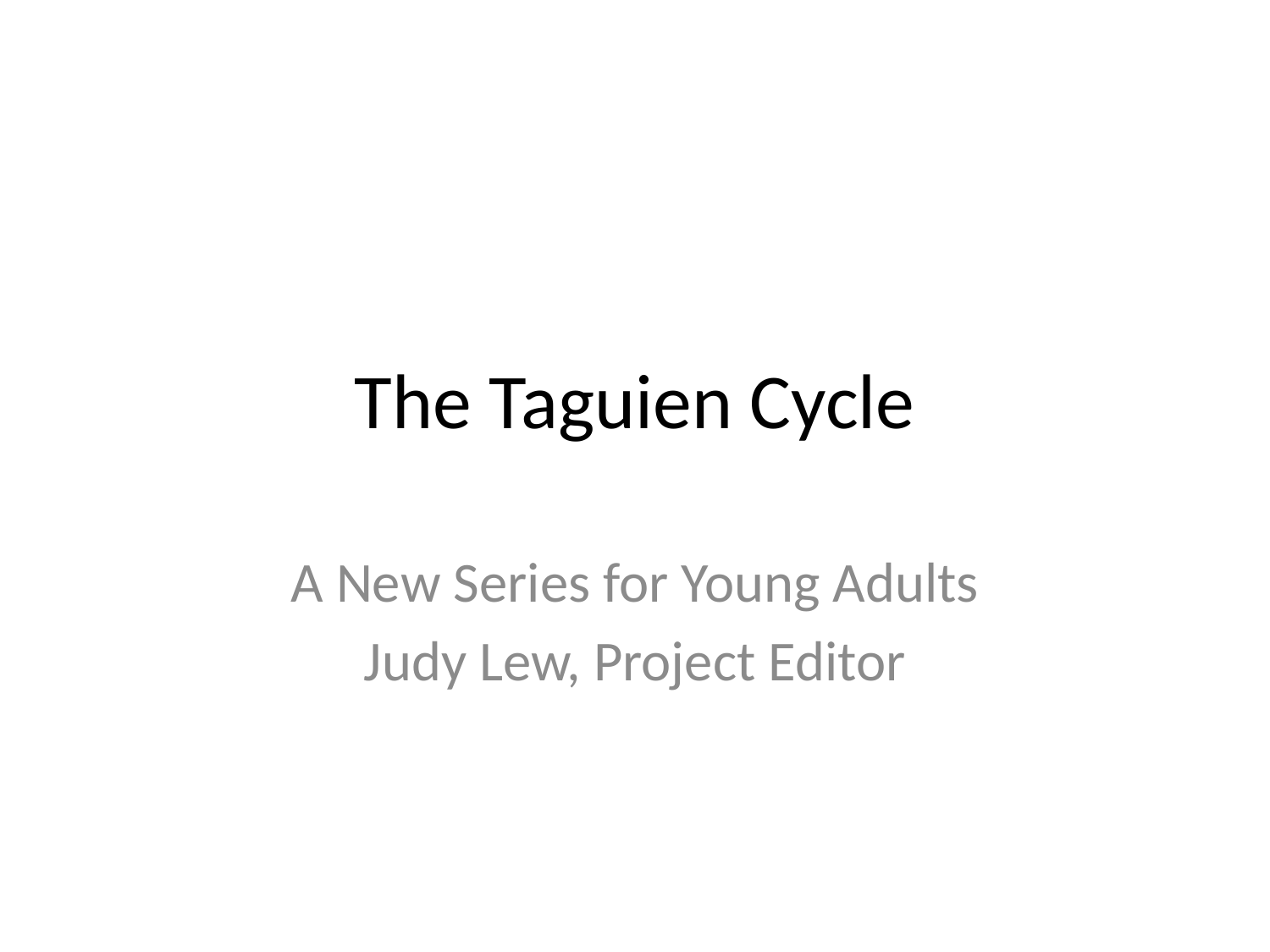

# The Taguien Cycle
A New Series for Young Adults
Judy Lew, Project Editor